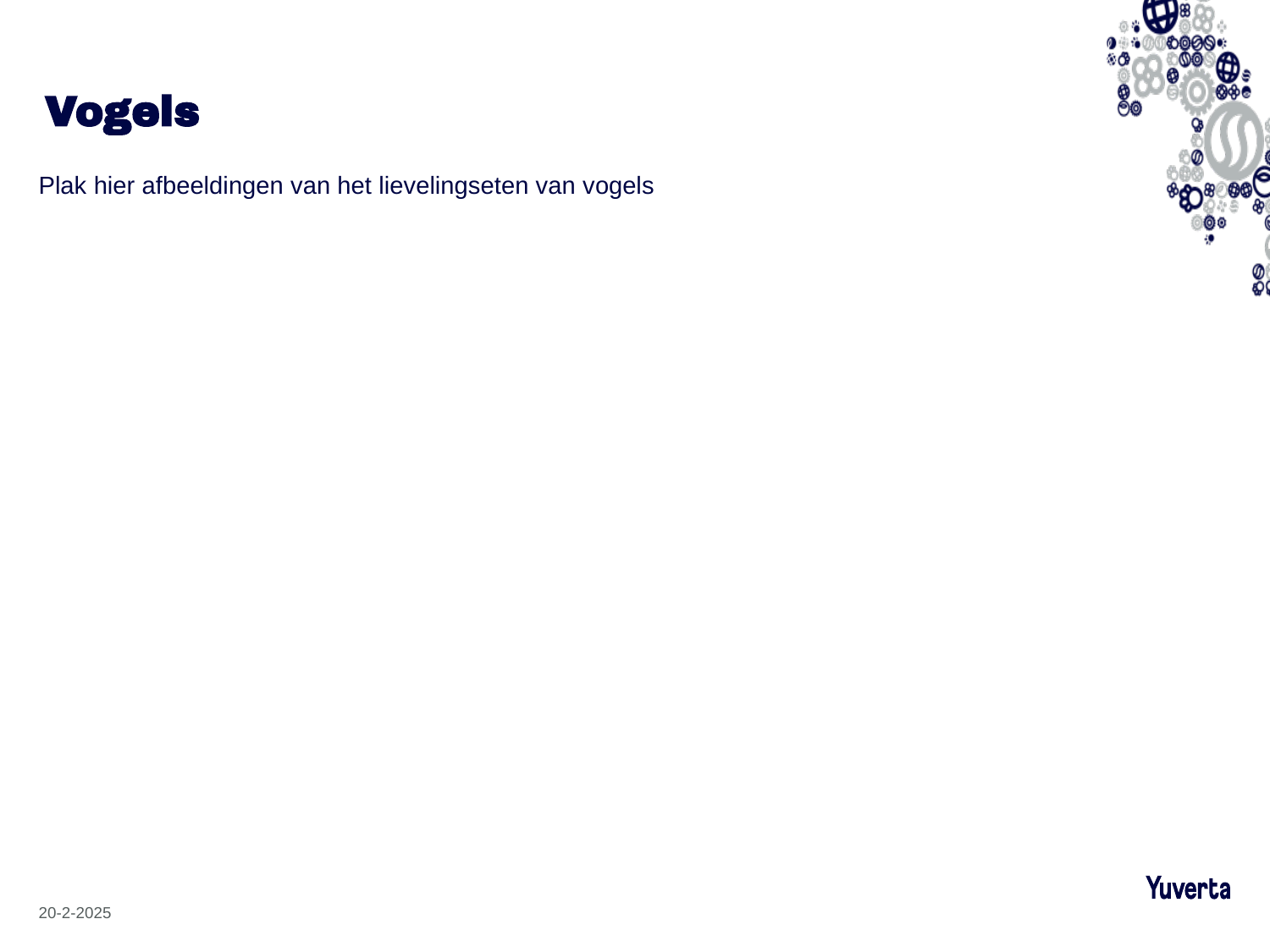

# Vogels
Plak hier afbeeldingen van het lievelingseten van vogels

20-2-2025